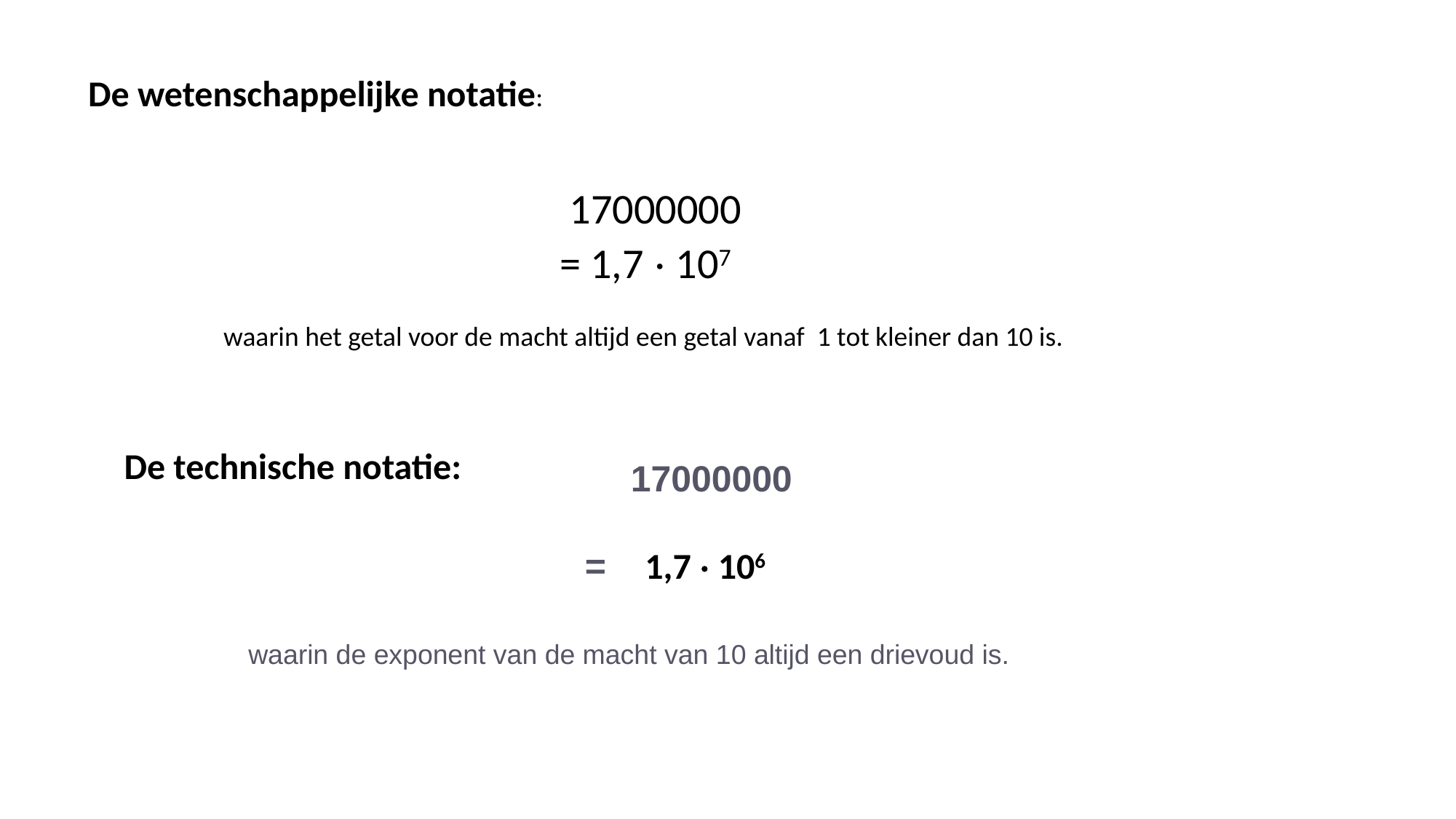

De wetenschappelijke notatie:

                                                17000000
                                               = 1,7 ⋅ 107
waarin het getal voor de macht altijd een getal vanaf  1 tot kleiner dan 10 is.
De technische notatie:
      17000000
=    1,7 ⋅ 106
waarin de exponent van de macht van 10 altijd een drievoud is.